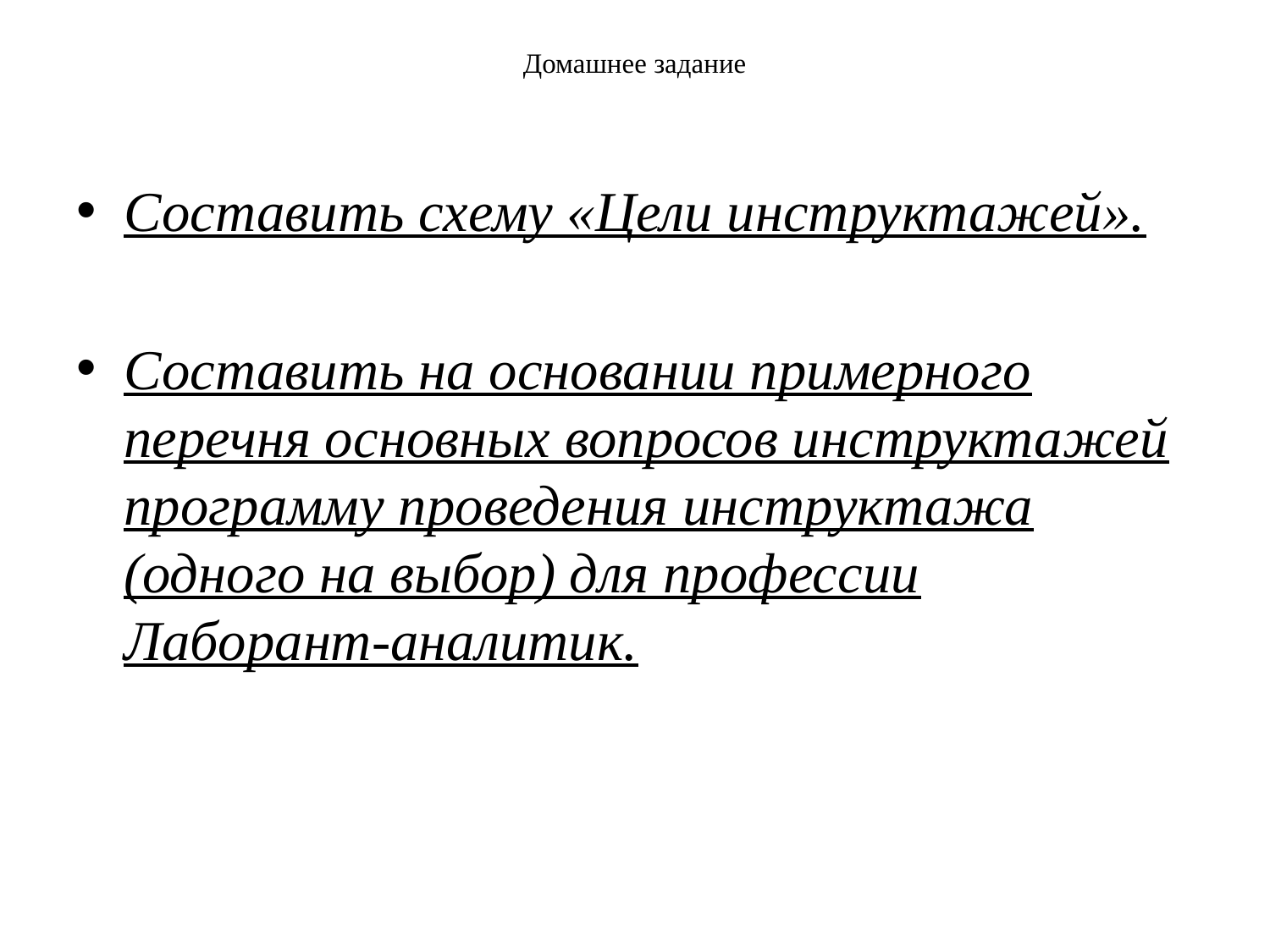

# Домашнее задание
Составить схему «Цели инструктажей».

Составить на основании примерного перечня основных вопросов инструктажей программу проведения инструктажа (одного на выбор) для профессии Лаборант-аналитик.